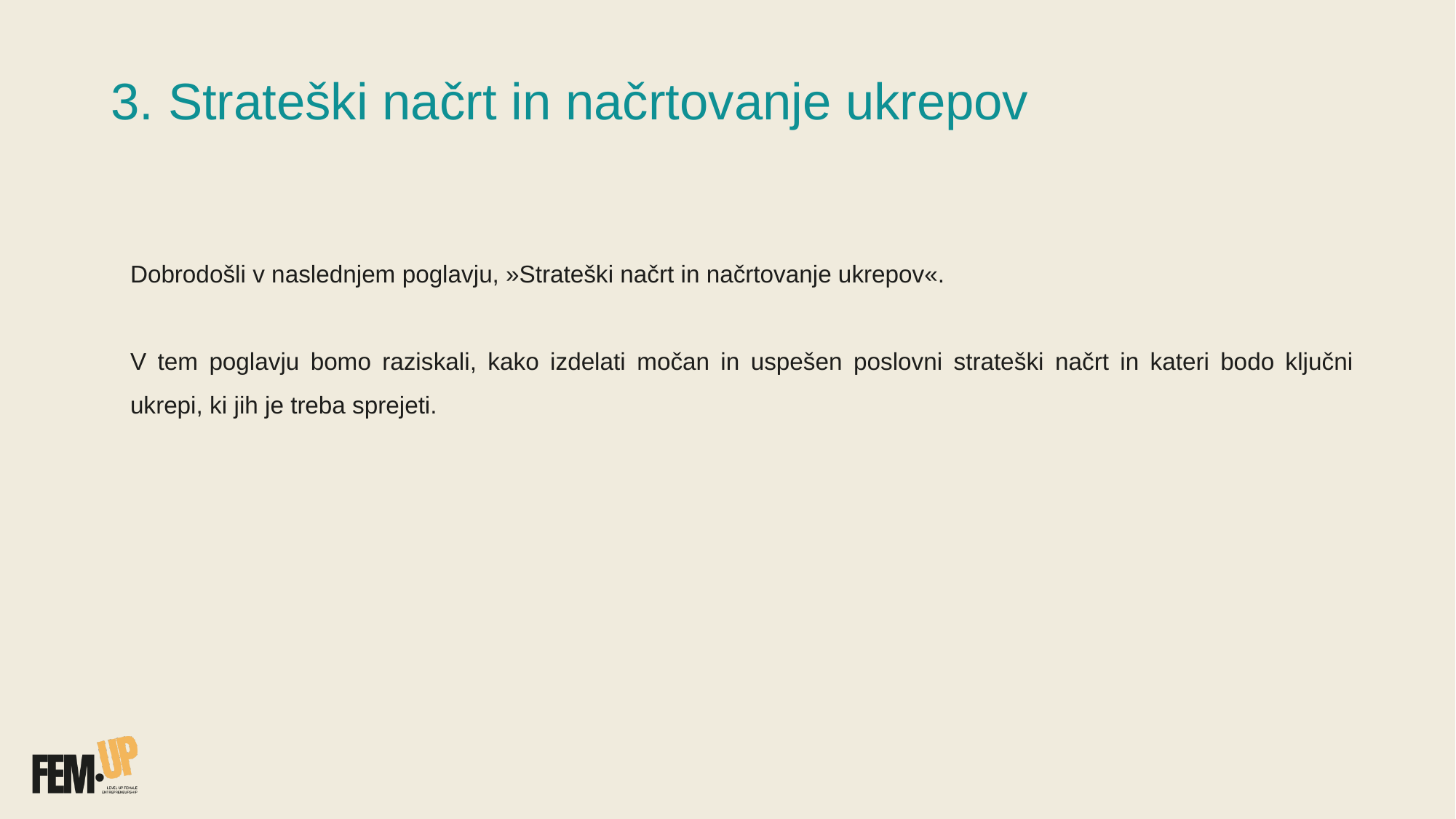

# 3. Strateški načrt in načrtovanje ukrepov
Dobrodošli v naslednjem poglavju, »Strateški načrt in načrtovanje ukrepov«.

V tem poglavju bomo raziskali, kako izdelati močan in uspešen poslovni strateški načrt in kateri bodo ključni ukrepi, ki jih je treba sprejeti.